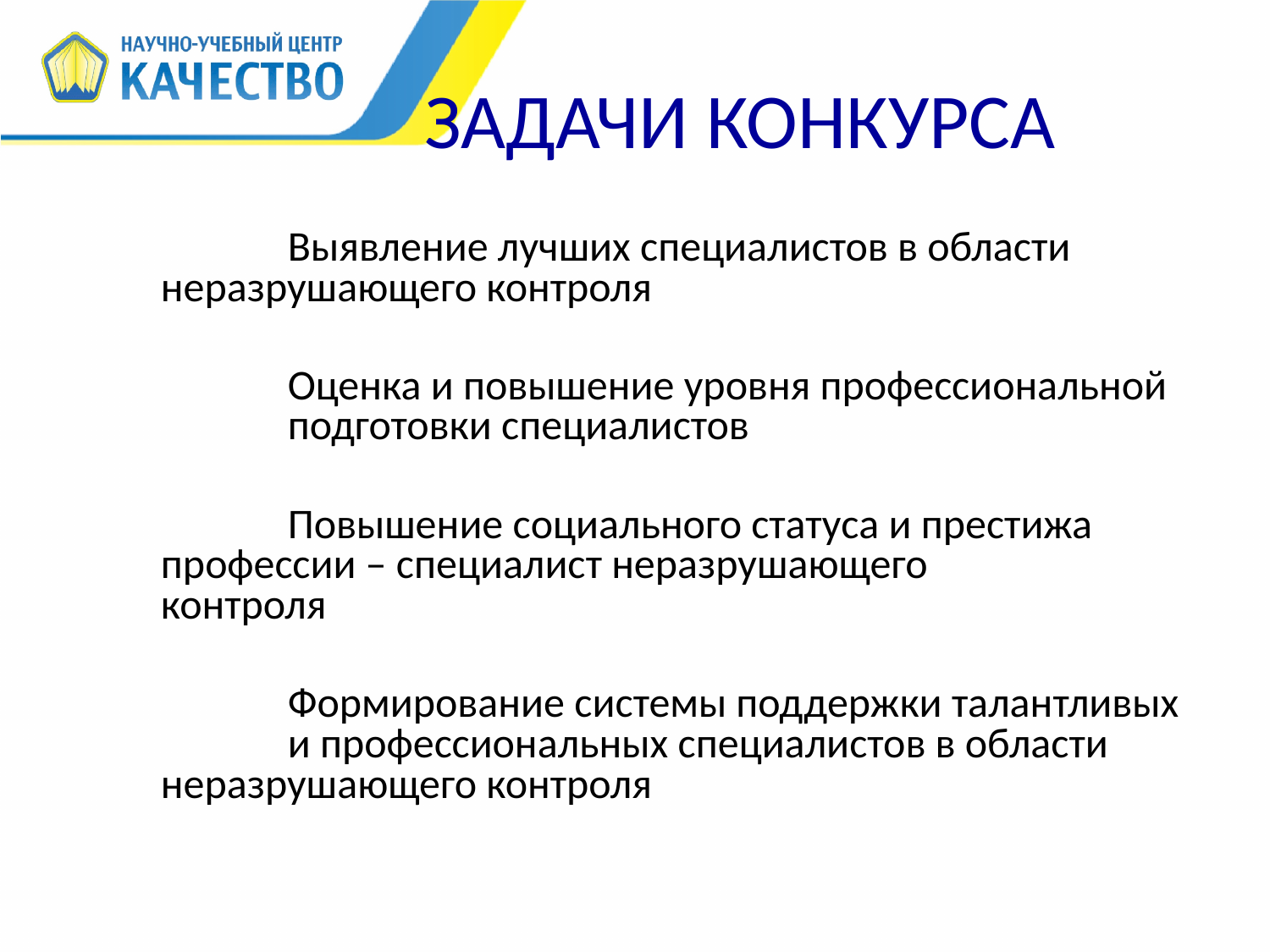

# ЗАДАЧИ КОНКУРСА
		Выявление лучших специалистов в области 	неразрушающего контроля

		Оценка и повышение уровня профессиональной 	подготовки специалистов

		Повышение социального статуса и престижа 	профессии – специалист неразрушающего 	контроля

		Формирование системы поддержки талантливых 	и профессиональных специалистов в области 	неразрушающего контроля